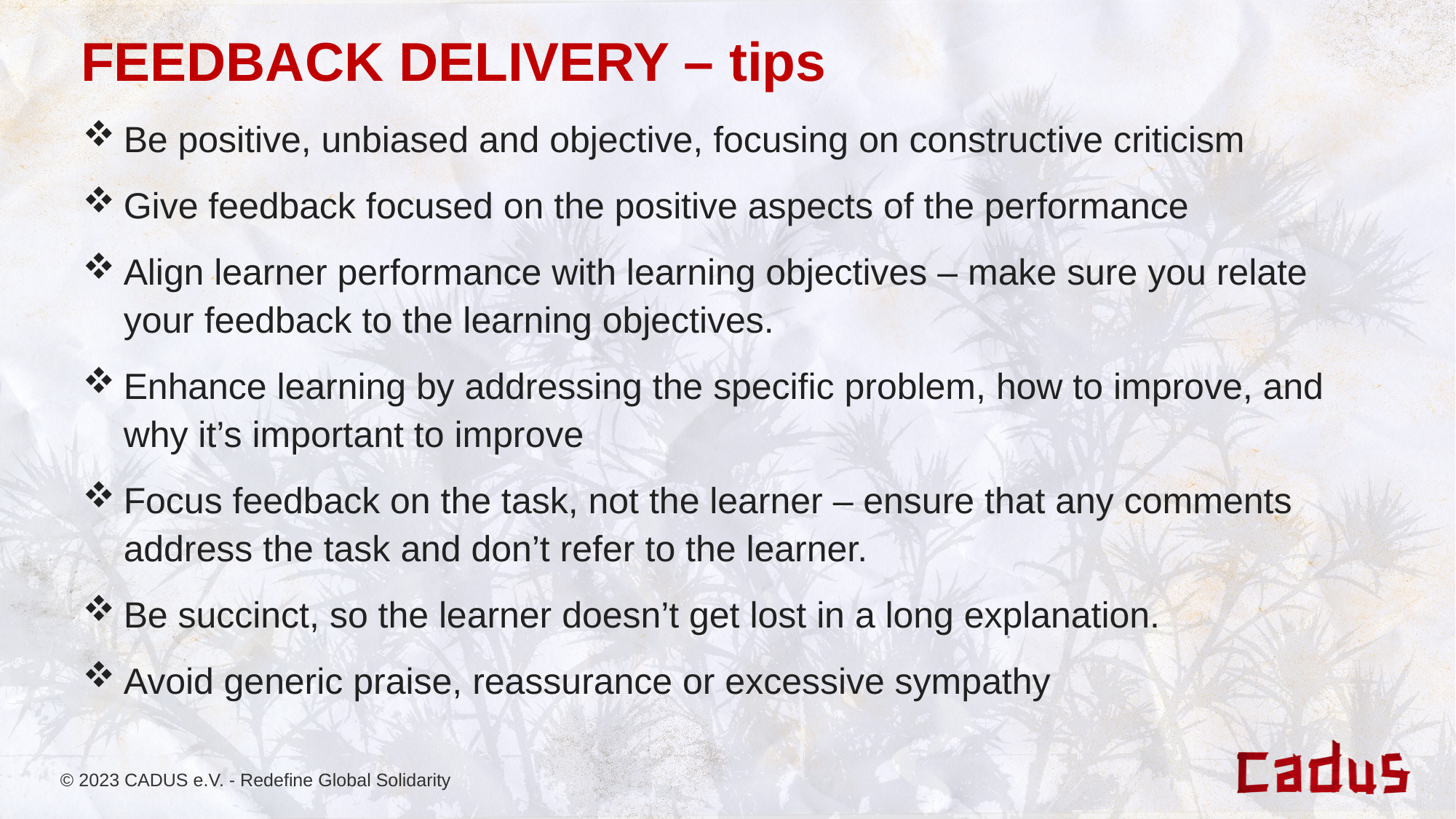

FEEDBACK DELIVERY – tips
Be positive, unbiased and objective, focusing on constructive criticism
Give feedback focused on the positive aspects of the performance
Align learner performance with learning objectives – make sure you relate your feedback to the learning objectives.
Enhance learning by addressing the specific problem, how to improve, and why it’s important to improve
Focus feedback on the task, not the learner – ensure that any comments address the task and don’t refer to the learner.
Be succinct, so the learner doesn’t get lost in a long explanation.
Avoid generic praise, reassurance or excessive sympathy